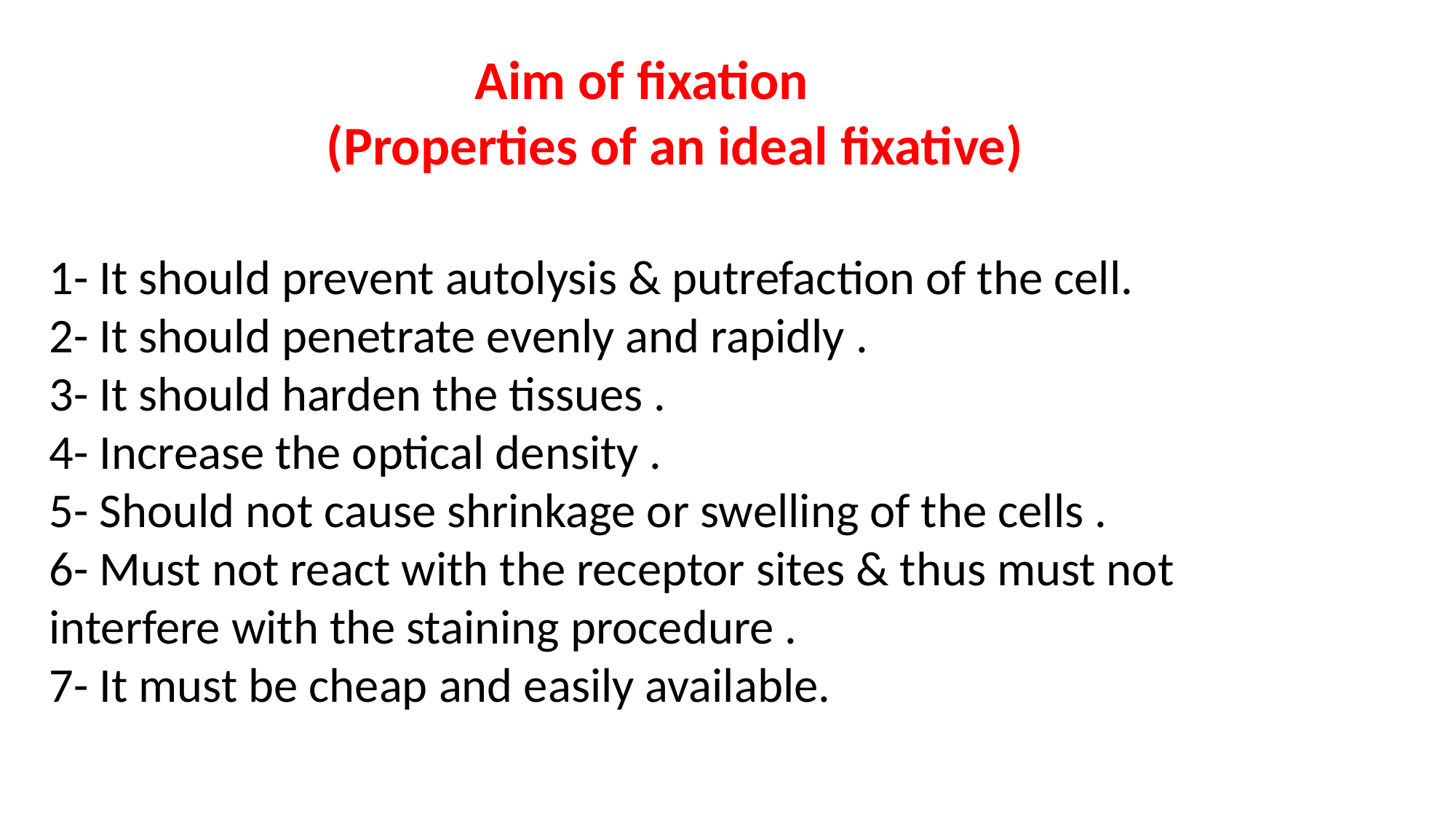

Aim of fixation
(Properties of an ideal fixative)
1- It should prevent autolysis & putrefaction of the cell.
2- It should penetrate evenly and rapidly .
3- It should harden the tissues .
4- Increase the optical density .
5- Should not cause shrinkage or swelling of the cells .
6- Must not react with the receptor sites & thus must not  interfere with the staining procedure .
7- It must be cheap and easily available.